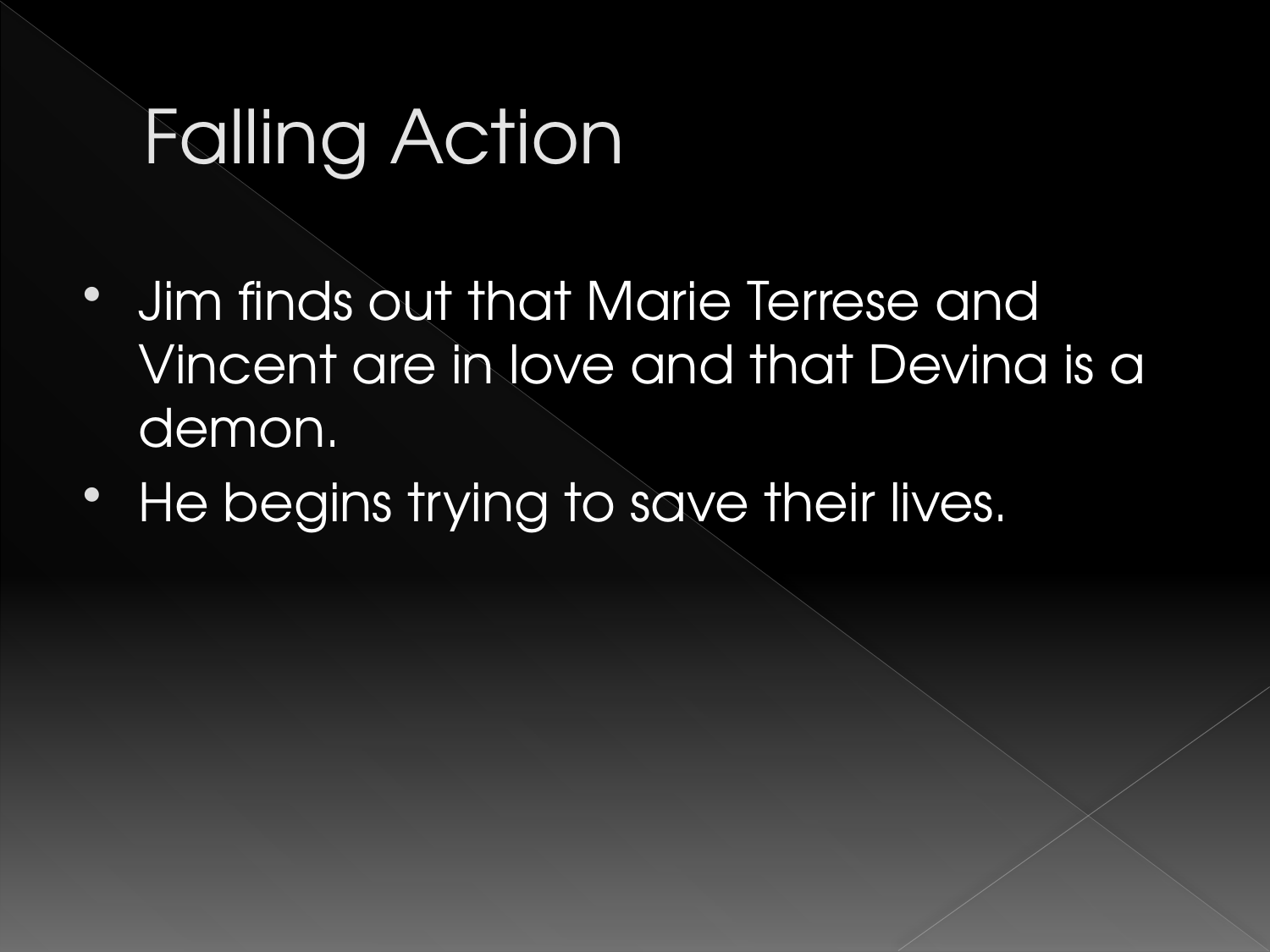

# Falling Action
Jim finds out that Marie Terrese and Vincent are in love and that Devina is a demon.
He begins trying to save their lives.